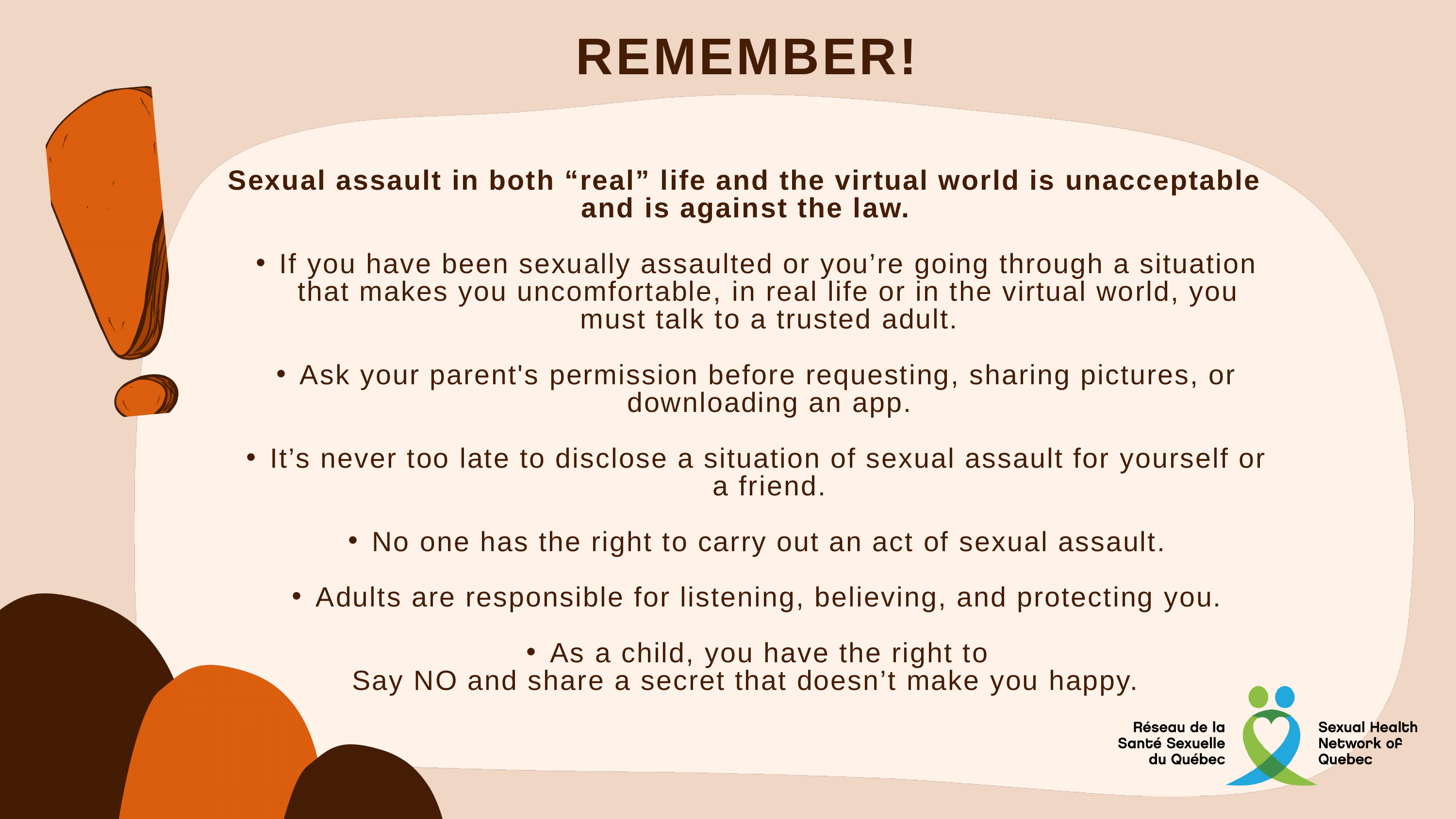

REMEMBER!

Sexual assault in both “real” life and the virtual world is unacceptable and is against the law.

If you have been sexually assaulted or you’re going through a situation that makes you uncomfortable, in real life or in the virtual world, you must talk to a trusted adult.

Ask your parent's permission before requesting, sharing pictures, or downloading an app.

It’s never too late to disclose a situation of sexual assault for yourself or a friend.

No one has the right to carry out an act of sexual assault.

Adults are responsible for listening, believing, and protecting you.

As a child, you have the right to
Say NO and share a secret that doesn’t make you happy.